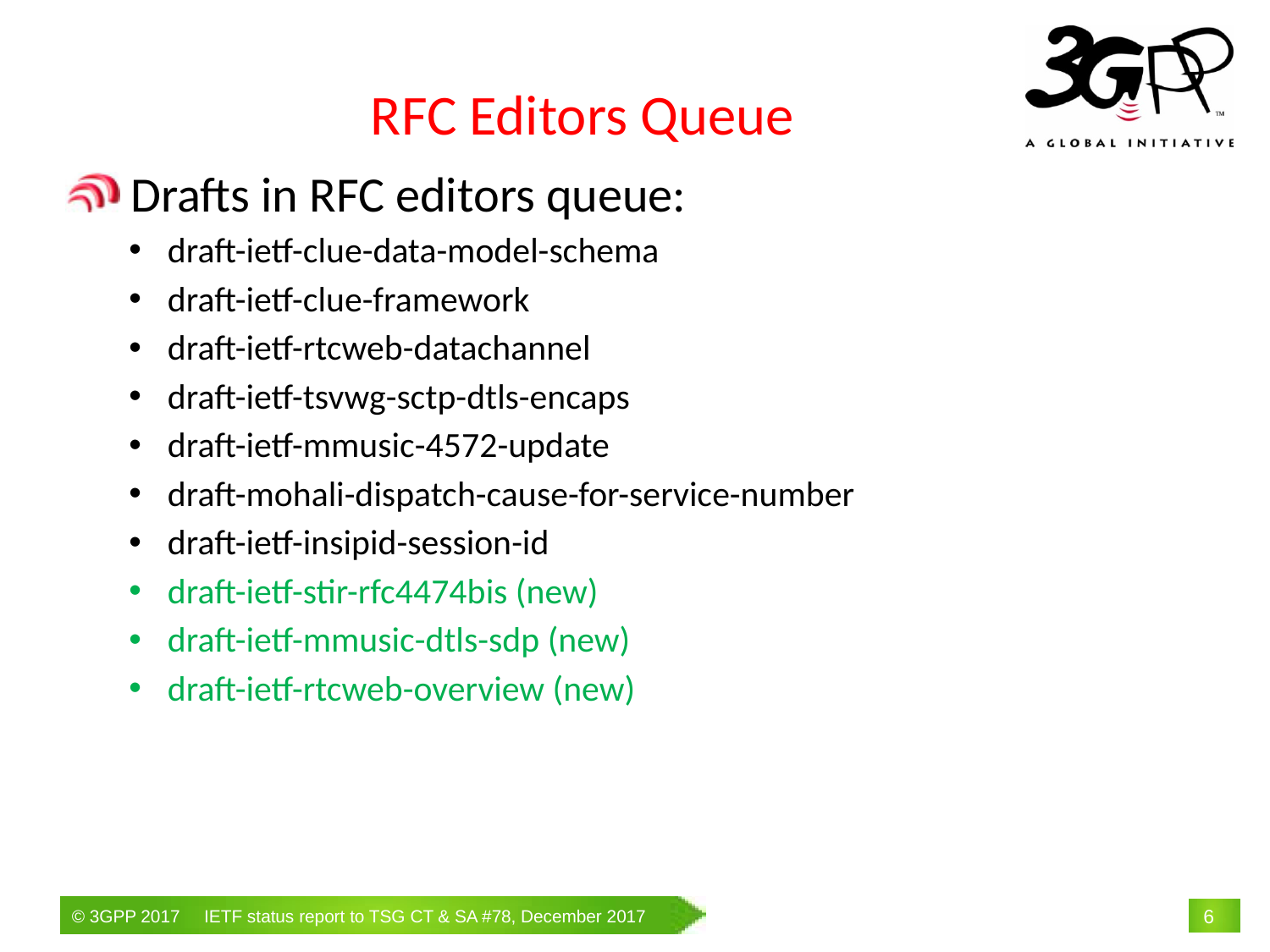

RFC Editors Queue
 Drafts in RFC editors queue:
draft-ietf-clue-data-model-schema
draft-ietf-clue-framework
draft-ietf-rtcweb-datachannel
draft-ietf-tsvwg-sctp-dtls-encaps
draft-ietf-mmusic-4572-update
draft-mohali-dispatch-cause-for-service-number
draft-ietf-insipid-session-id
draft-ietf-stir-rfc4474bis (new)
draft-ietf-mmusic-dtls-sdp (new)
draft-ietf-rtcweb-overview (new)